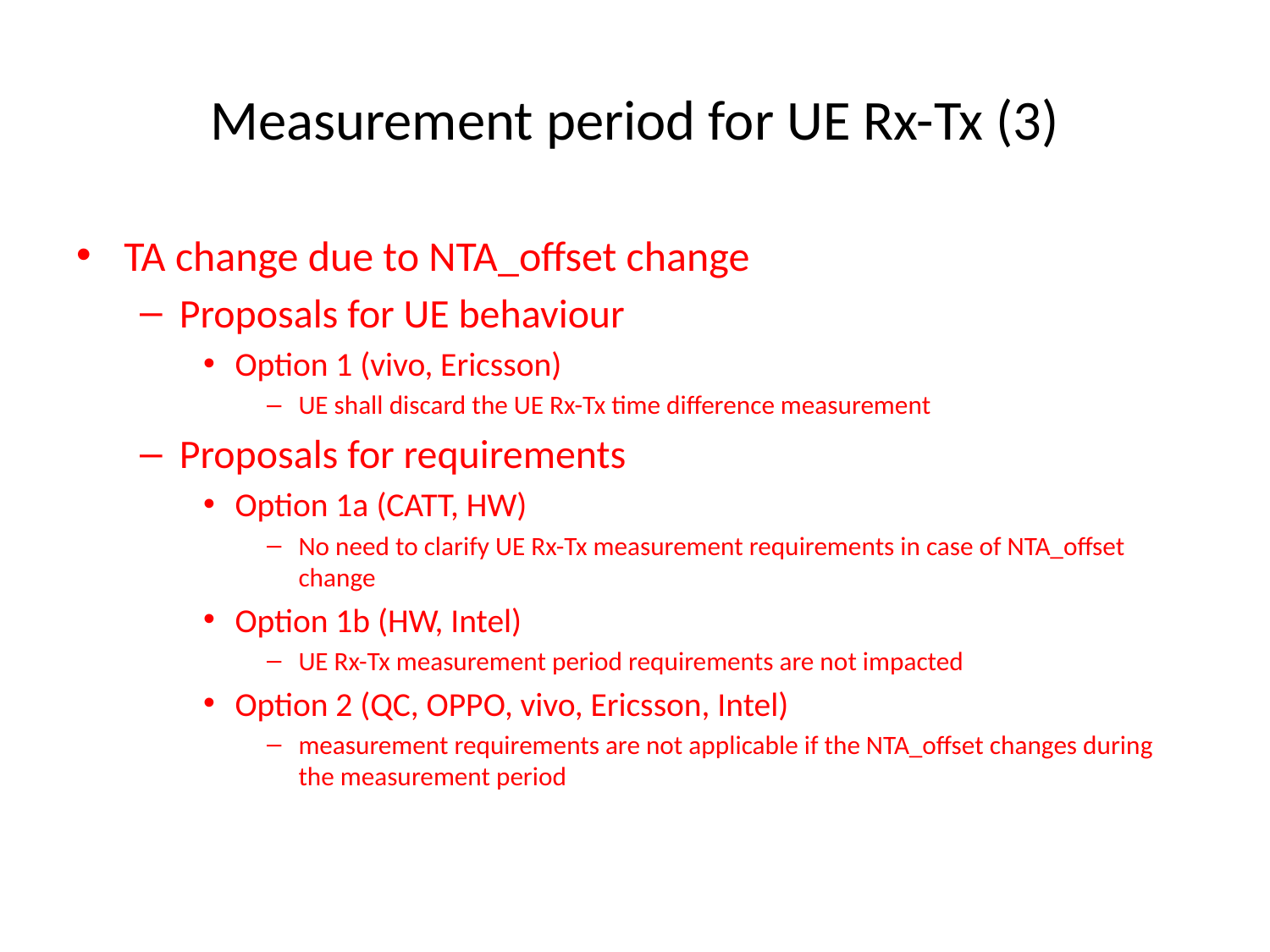

# Measurement period for UE Rx-Tx (3)
TA change due to NTA_offset change
Proposals for UE behaviour
Option 1 (vivo, Ericsson)
UE shall discard the UE Rx-Tx time difference measurement
Proposals for requirements
Option 1a (CATT, HW)
No need to clarify UE Rx-Tx measurement requirements in case of NTA_offset change
Option 1b (HW, Intel)
UE Rx-Tx measurement period requirements are not impacted
Option 2 (QC, OPPO, vivo, Ericsson, Intel)
measurement requirements are not applicable if the NTA_offset changes during the measurement period